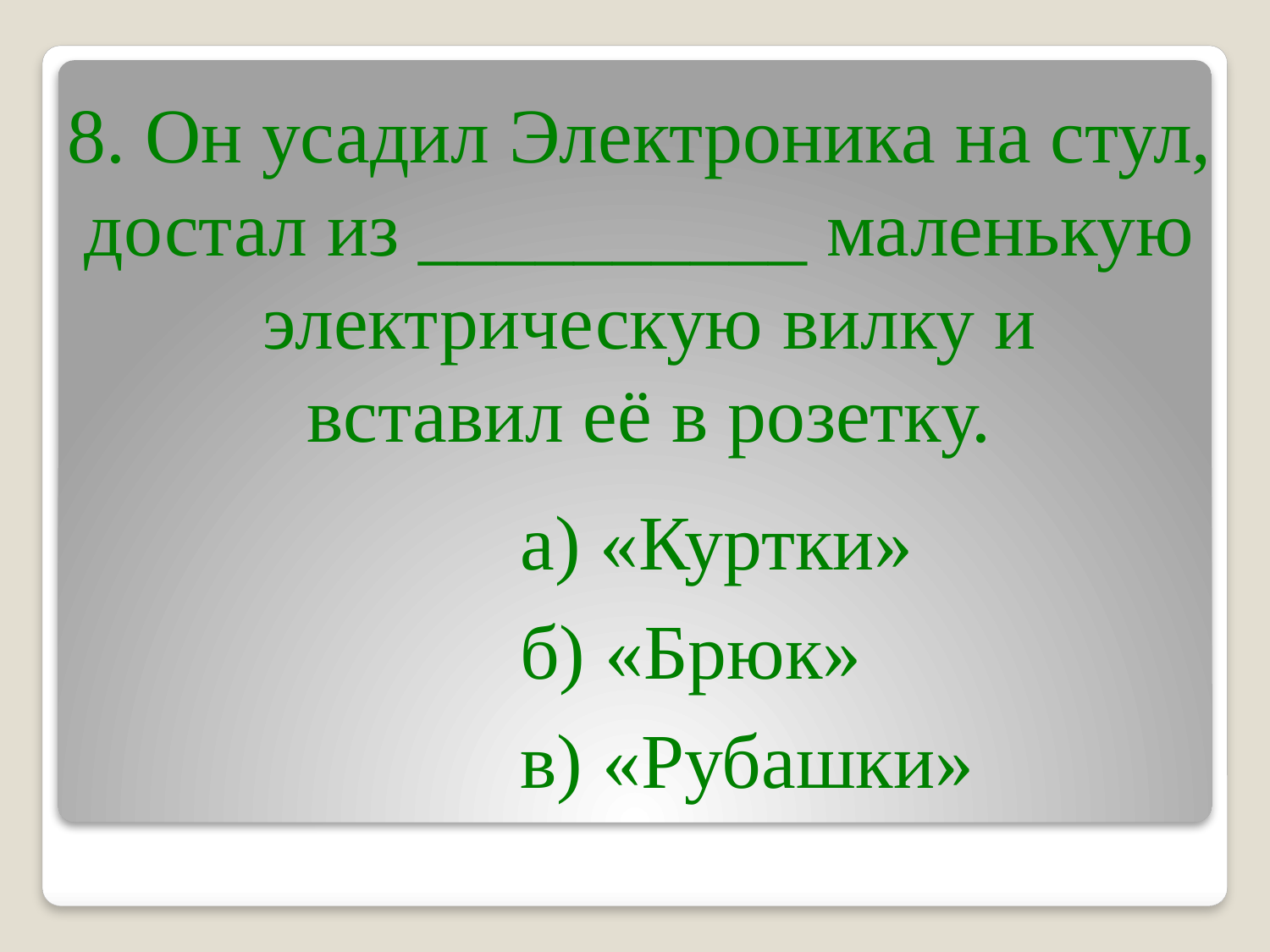

8. Он усадил Электроника на стул,
достал из __________ маленькую
 электрическую вилку и
 вставил её в розетку.
а) «Куртки»
б) «Брюк»
в) «Рубашки»